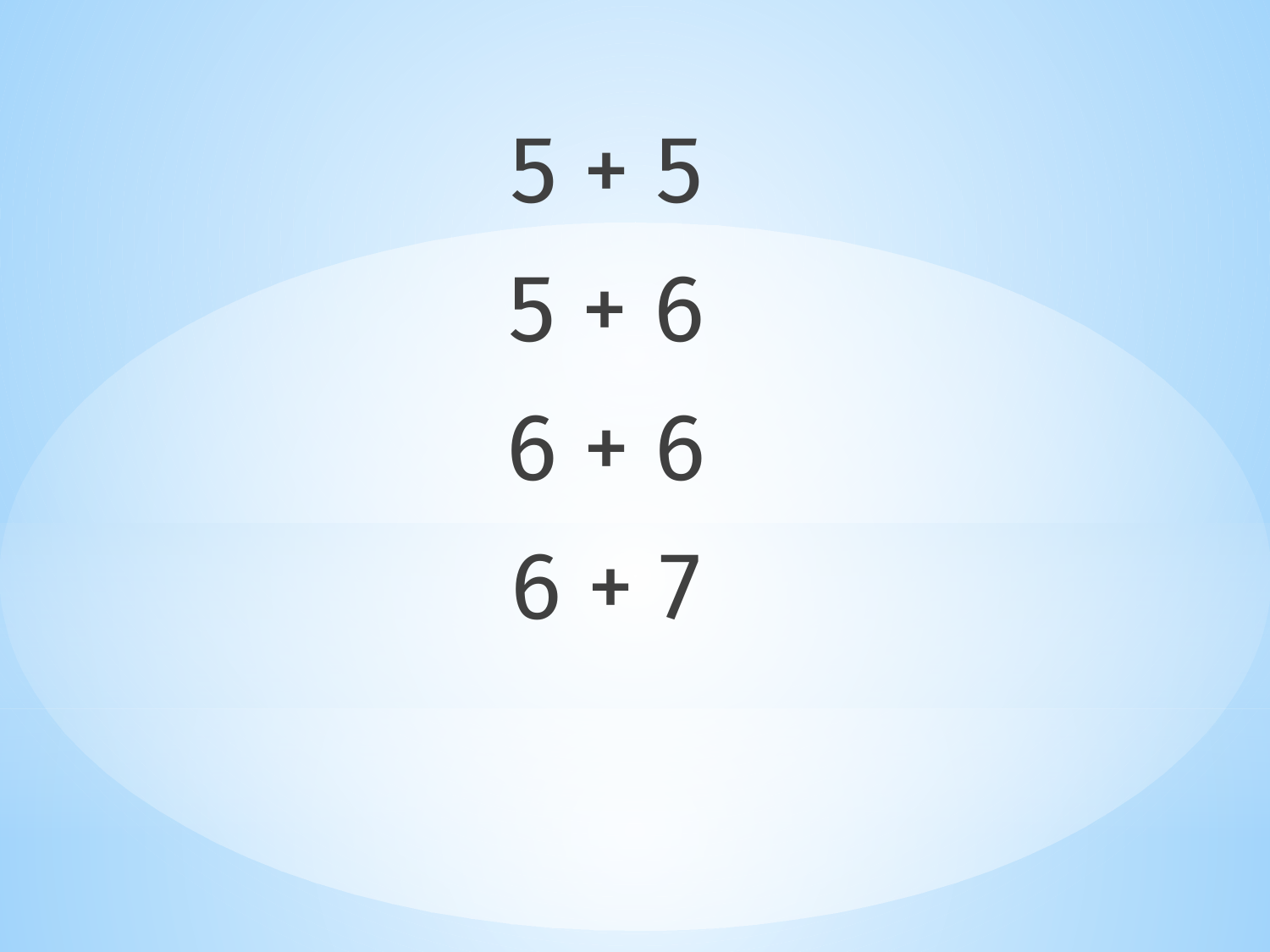

5 + 5
5 + 6
6 + 6
6 + 7